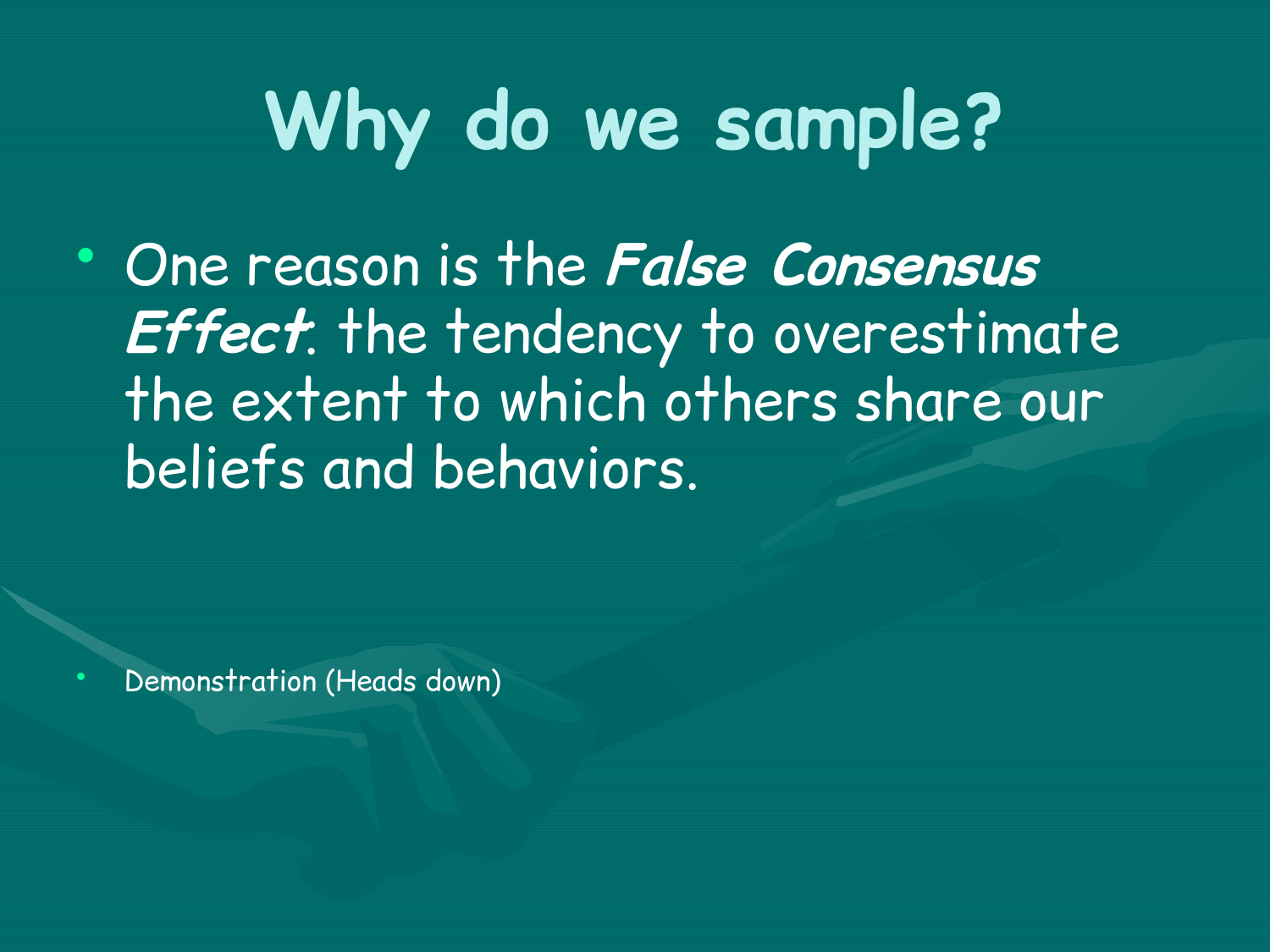

# Why do we sample?
One reason is the False Consensus Effect: the tendency to overestimate the extent to which others share our beliefs and behaviors.

Demonstration (Heads down)